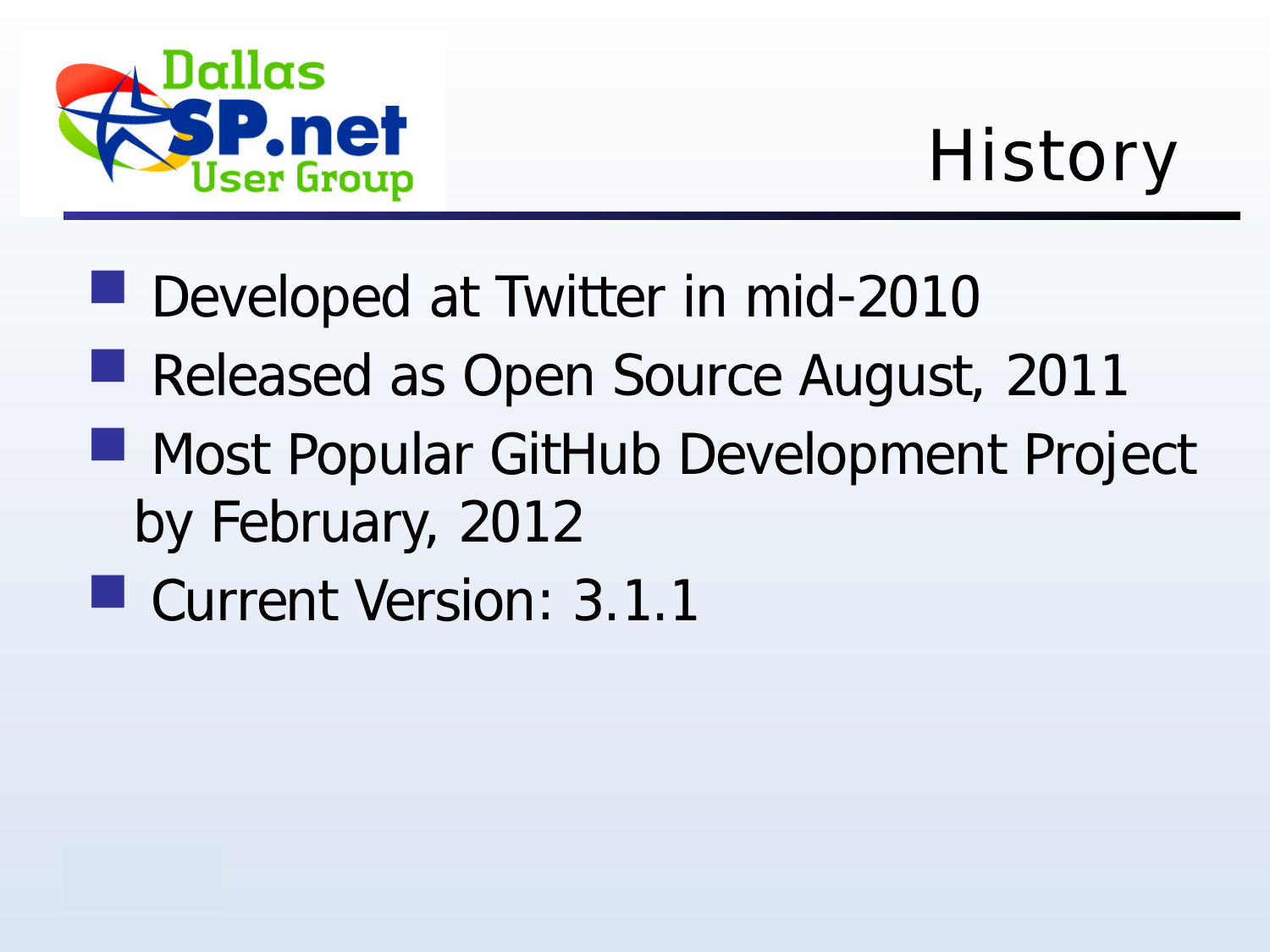

# History
 Developed at Twitter in mid-2010
 Released as Open Source August, 2011
 Most Popular GitHub Development Project by February, 2012
 Current Version: 3.1.1